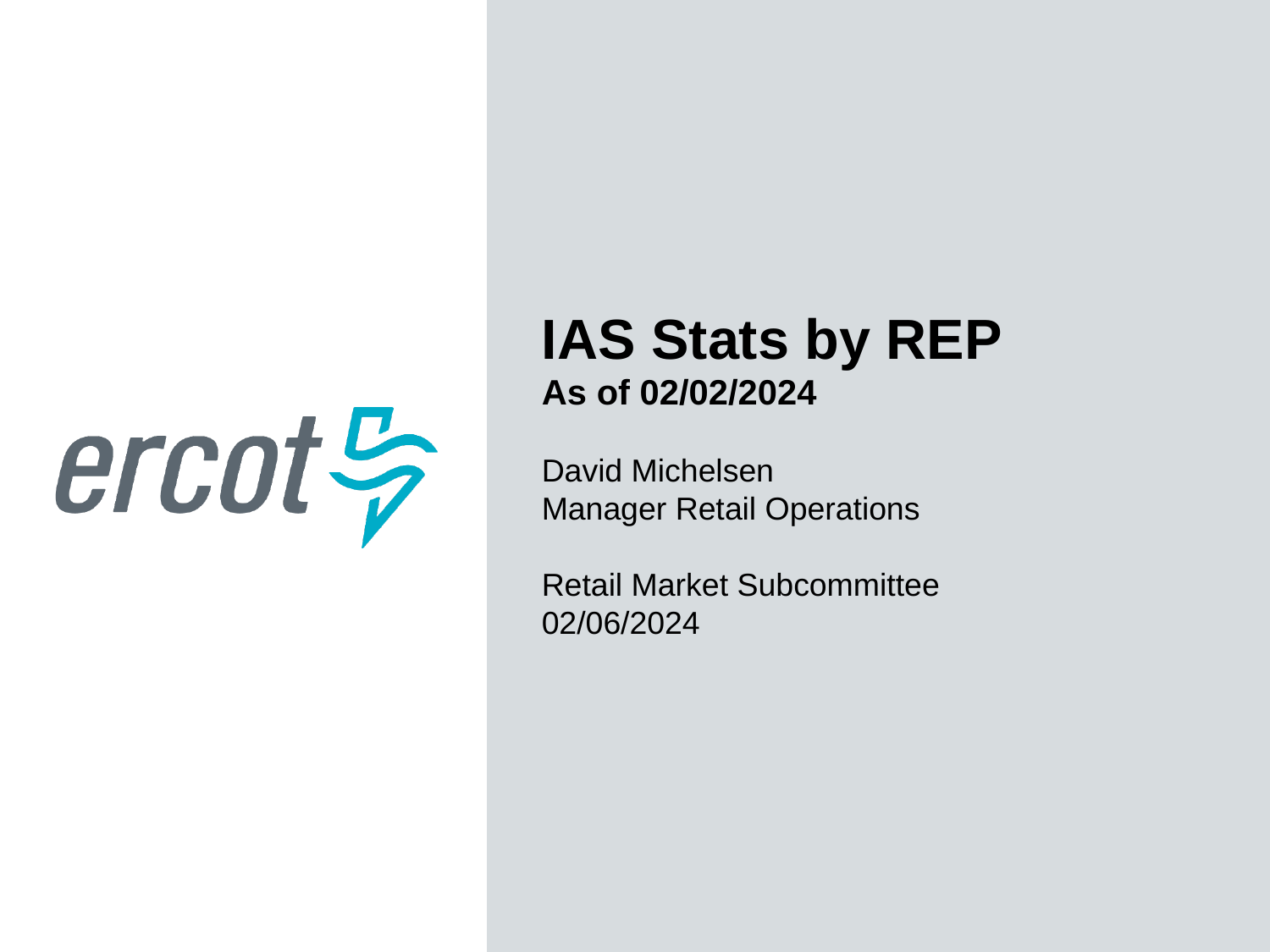

IAS Stats by REP
As of 02/02/2024

David Michelsen
Manager Retail Operations

Retail Market Subcommittee
02/06/2024